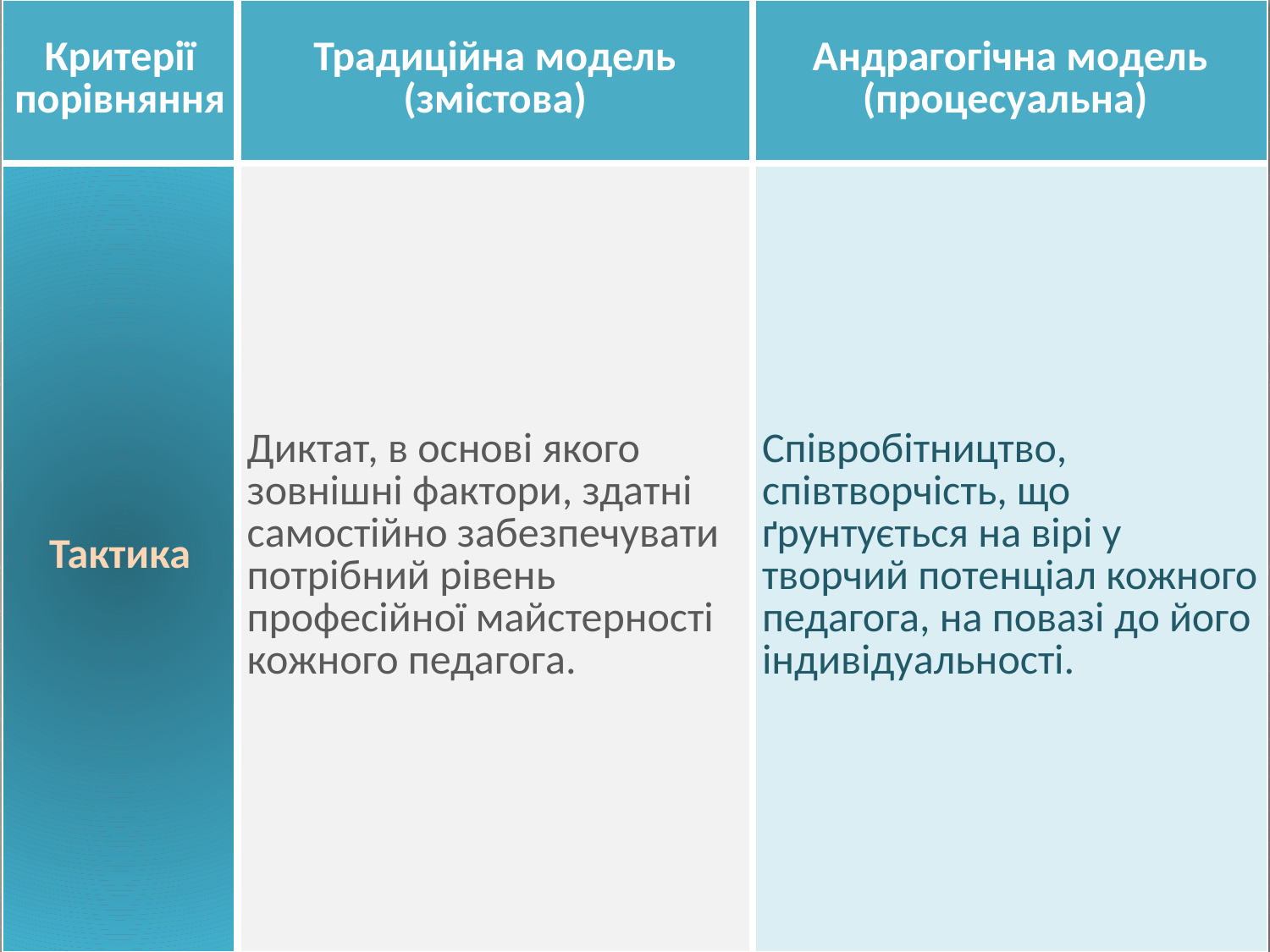

| Критерії порівняння | Традиційна модель (змістова) | Андрагогічна модель (процесуальна) |
| --- | --- | --- |
| Тактика | Диктат, в основі якого зовнішні фактори, здатні самостійно забезпечувати потрібний рівень професійної майстерності кожного педагога. | Співробітництво, співтворчість, що ґрунтується на вірі у творчий потенціал кожного педагога, на повазі до його індивідуальності. |